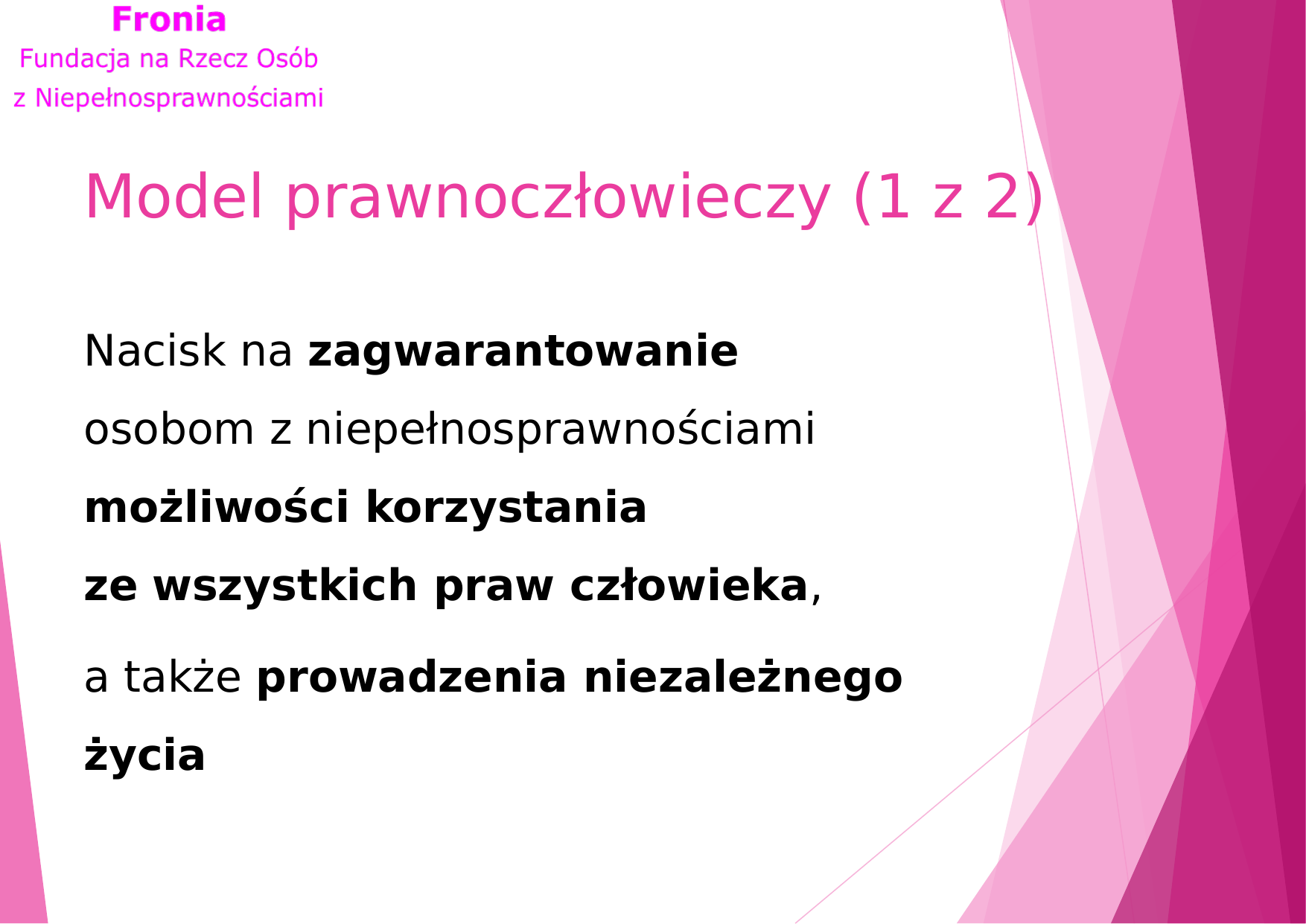

# Model prawnoczłowieczy (1 z 2)
Nacisk na zagwarantowanie osobom z niepełnosprawnościami możliwości korzystania ze wszystkich praw człowieka,
a także prowadzenia niezależnego życia